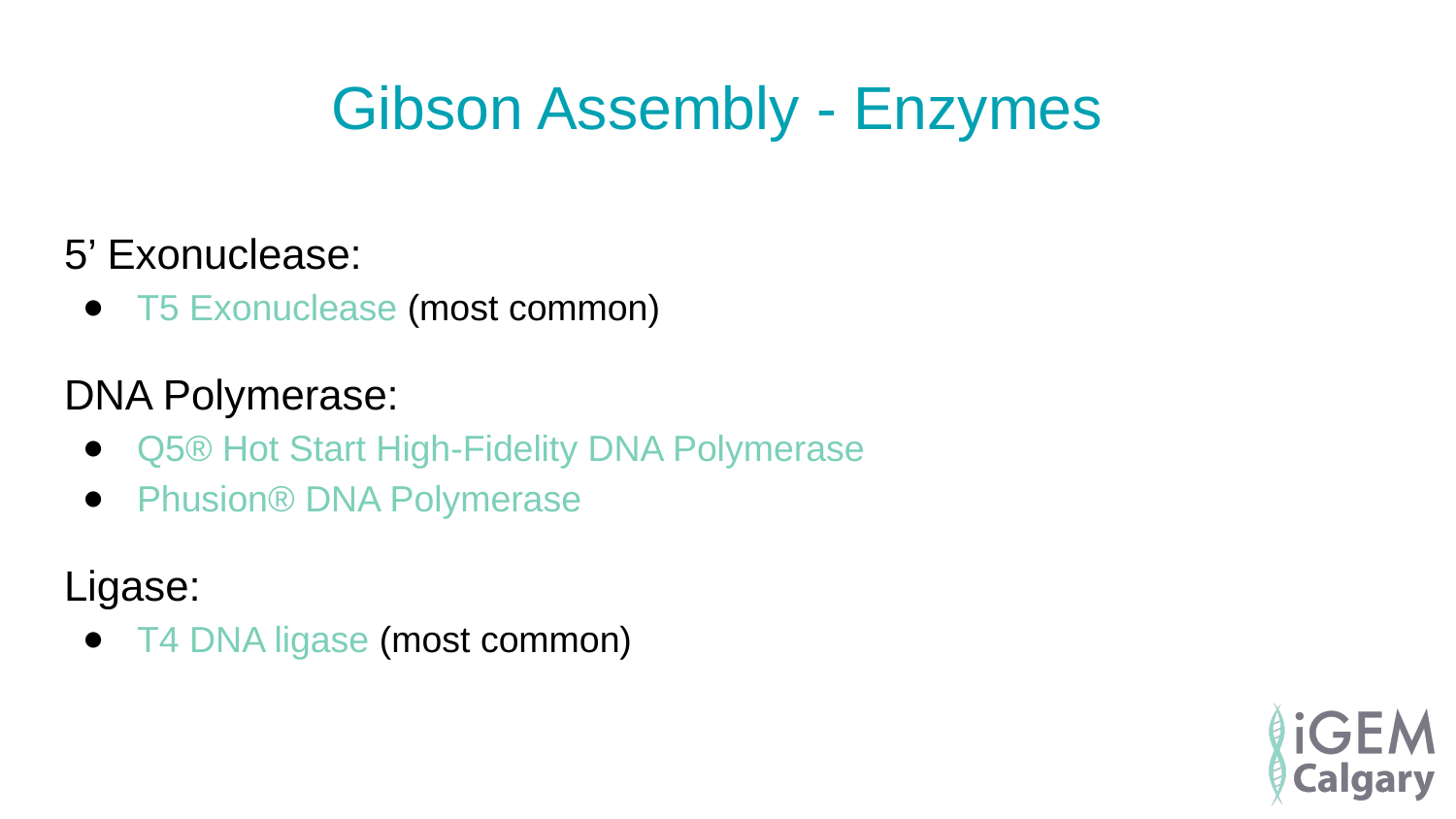

Gibson Assembly - Enzymes

5’ Exonuclease:
T5 Exonuclease (most common)
DNA Polymerase:
Q5® Hot Start High-Fidelity DNA Polymerase
Phusion® DNA Polymerase
Ligase:
T4 DNA ligase (most common)